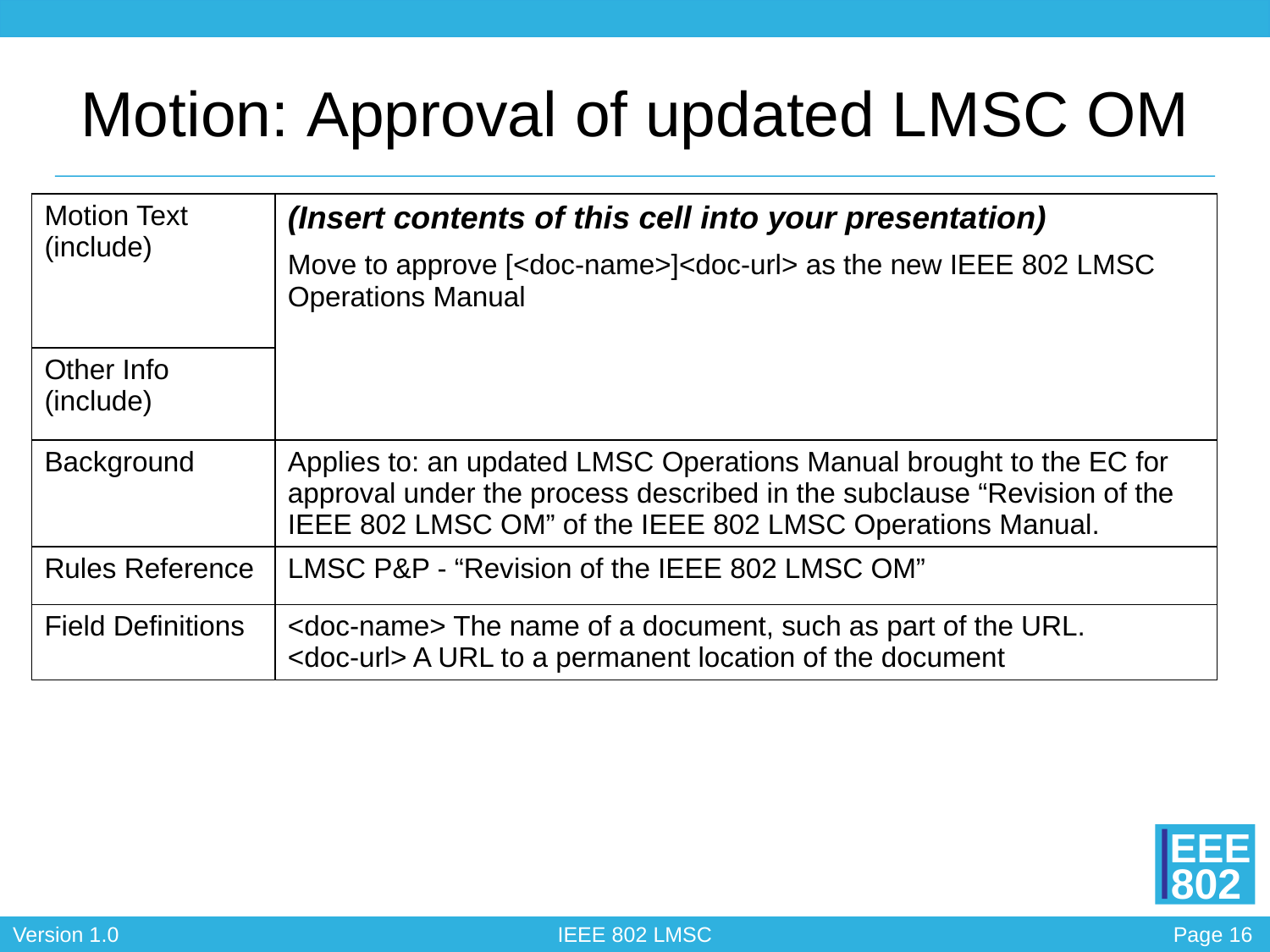

# Motion: Approval of updated LMSC OM
| Motion Text (include) | (Insert contents of this cell into your presentation) |
| --- | --- |
|  | Move to approve [<doc-name>]<doc-url> as the new IEEE 802 LMSC Operations Manual |
| Other Info (include) |  |
| Background | Applies to: an updated LMSC Operations Manual brought to the EC for approval under the process described in the subclause “Revision of the IEEE 802 LMSC OM” of the IEEE 802 LMSC Operations Manual. |
| Rules Reference | LMSC P&P - “Revision of the IEEE 802 LMSC OM” |
| Field Definitions | <doc-name> The name of a document, such as part of the URL. <doc-url> A URL to a permanent location of the document |